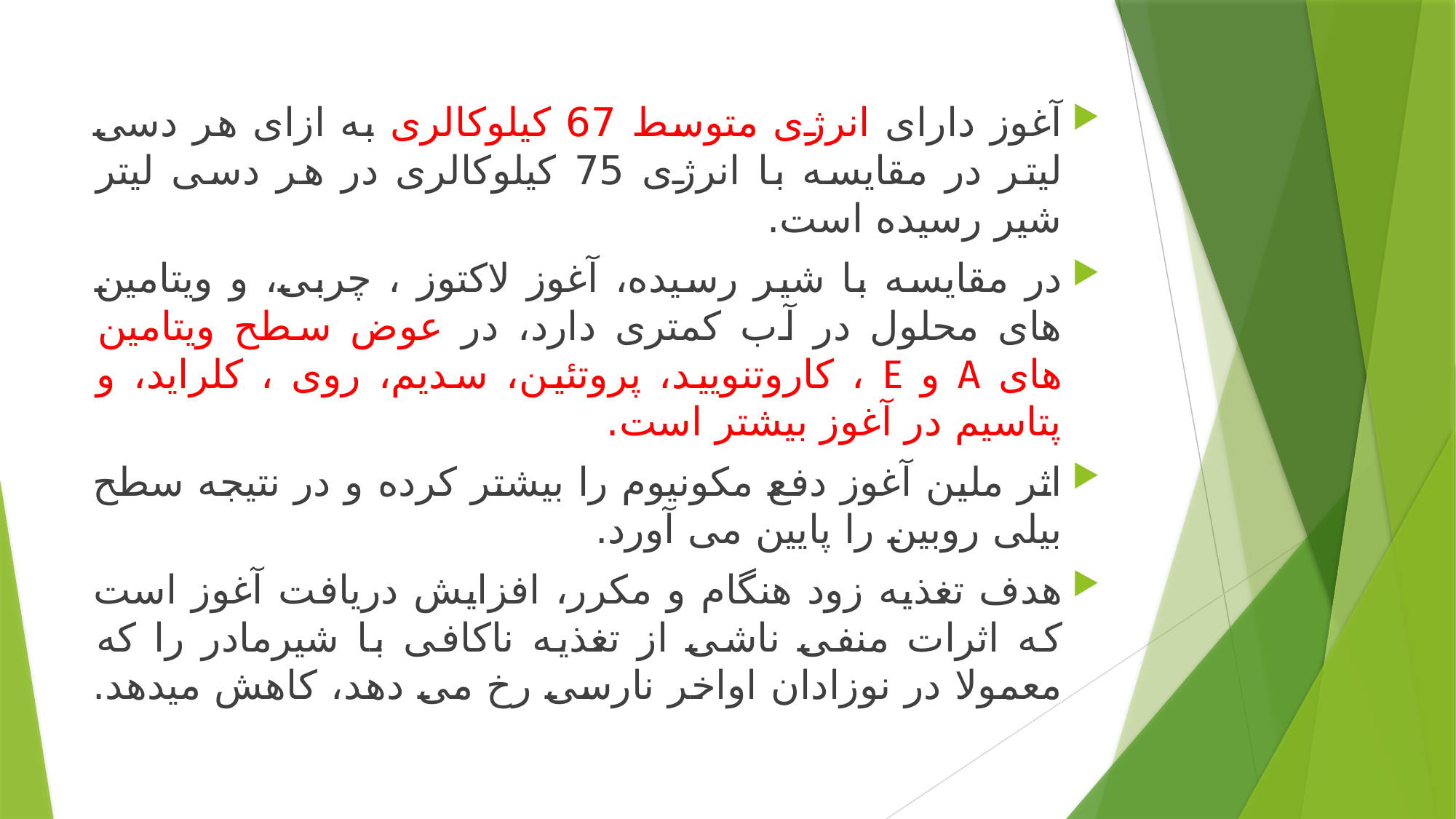

آغوز دارای انرژی متوسط 67 کیلوکالری به ازای هر دسی لیتر در مقایسه با انرژی 75 کیلوکالری در هر دسی لیتر شیر رسیده است.
در مقایسه با شیر رسیده، آغوز لاکتوز ، چربی، و ویتامین های محلول در آب کمتری دارد، در عوض سطح ویتامین های A و E ، کاروتنویید، پروتئین، سدیم، روی ، کلراید، و پتاسیم در آغوز بیشتر است.
اثر ملین آغوز دفع مکونیوم را بیشتر کرده و در نتیجه سطح بیلی روبین را پایین می آورد.
هدف تغذیه زود هنگام و مکرر، افزایش دریافت آغوز است که اثرات منفی ناشی از تغذیه ناکافی با شیرمادر را که معمولا در نوزادان اواخر نارسی رخ می دهد، کاهش میدهد.